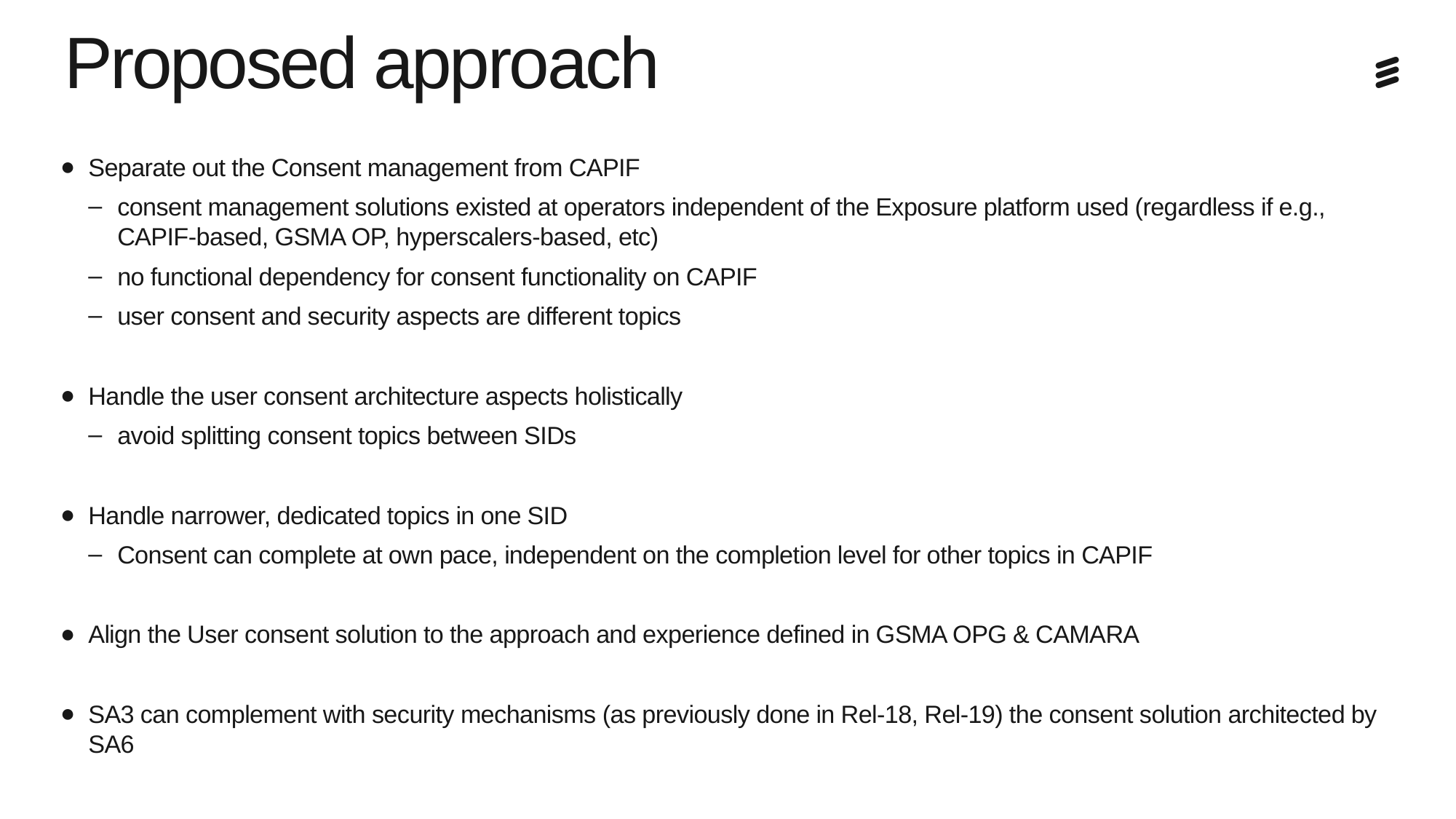

# Proposed approach
Separate out the Consent management from CAPIF
consent management solutions existed at operators independent of the Exposure platform used (regardless if e.g., CAPIF-based, GSMA OP, hyperscalers-based, etc)
no functional dependency for consent functionality on CAPIF
user consent and security aspects are different topics

Handle the user consent architecture aspects holistically
avoid splitting consent topics between SIDs

Handle narrower, dedicated topics in one SID
Consent can complete at own pace, independent on the completion level for other topics in CAPIF

Align the User consent solution to the approach and experience defined in GSMA OPG & CAMARA

SA3 can complement with security mechanisms (as previously done in Rel-18, Rel-19) the consent solution architected by SA6